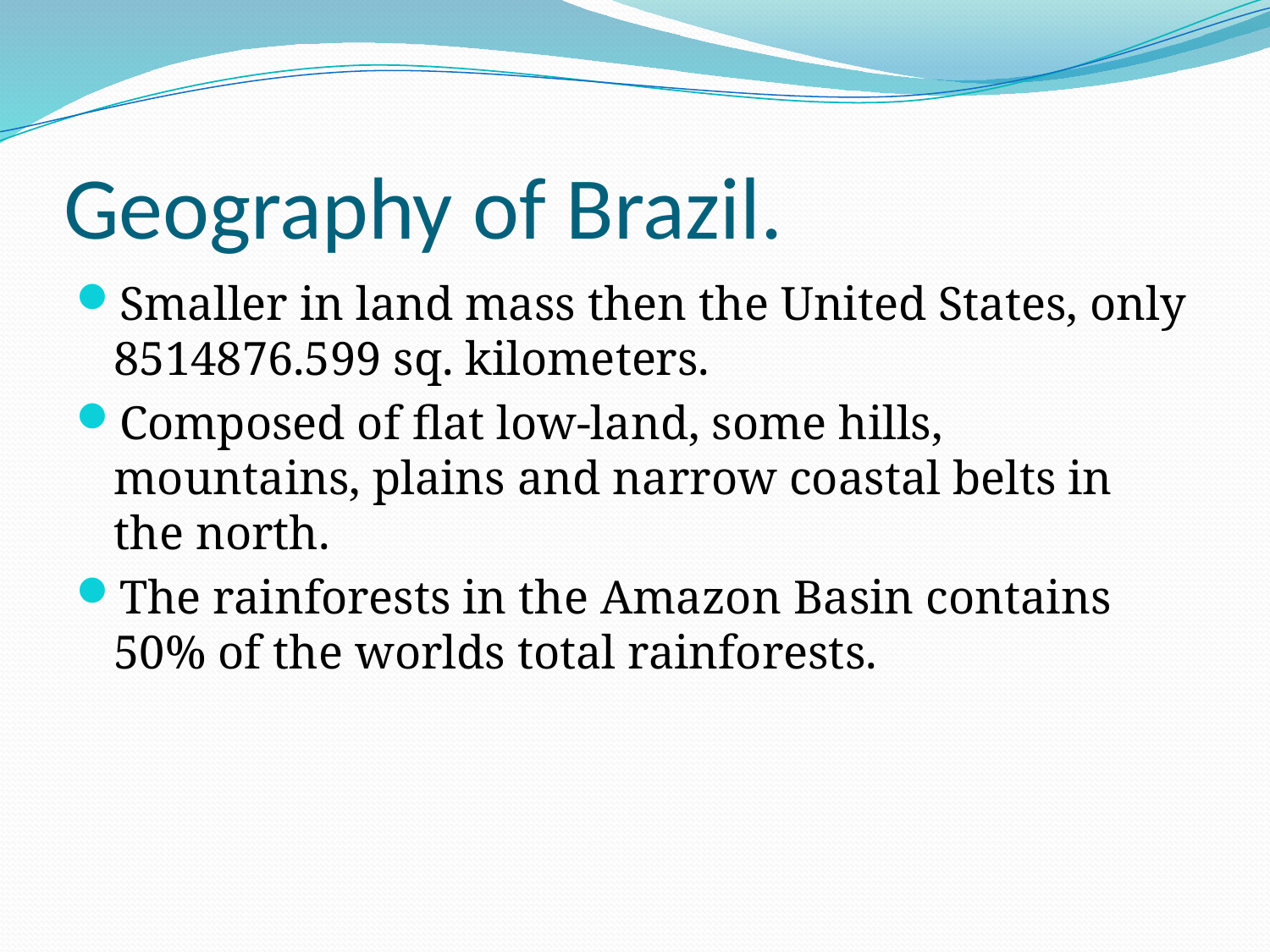

# Geography of Brazil.
Smaller in land mass then the United States, only 8514876.599 sq. kilometers.
Composed of flat low-land, some hills, mountains, plains and narrow coastal belts in the north.
The rainforests in the Amazon Basin contains 50% of the worlds total rainforests.